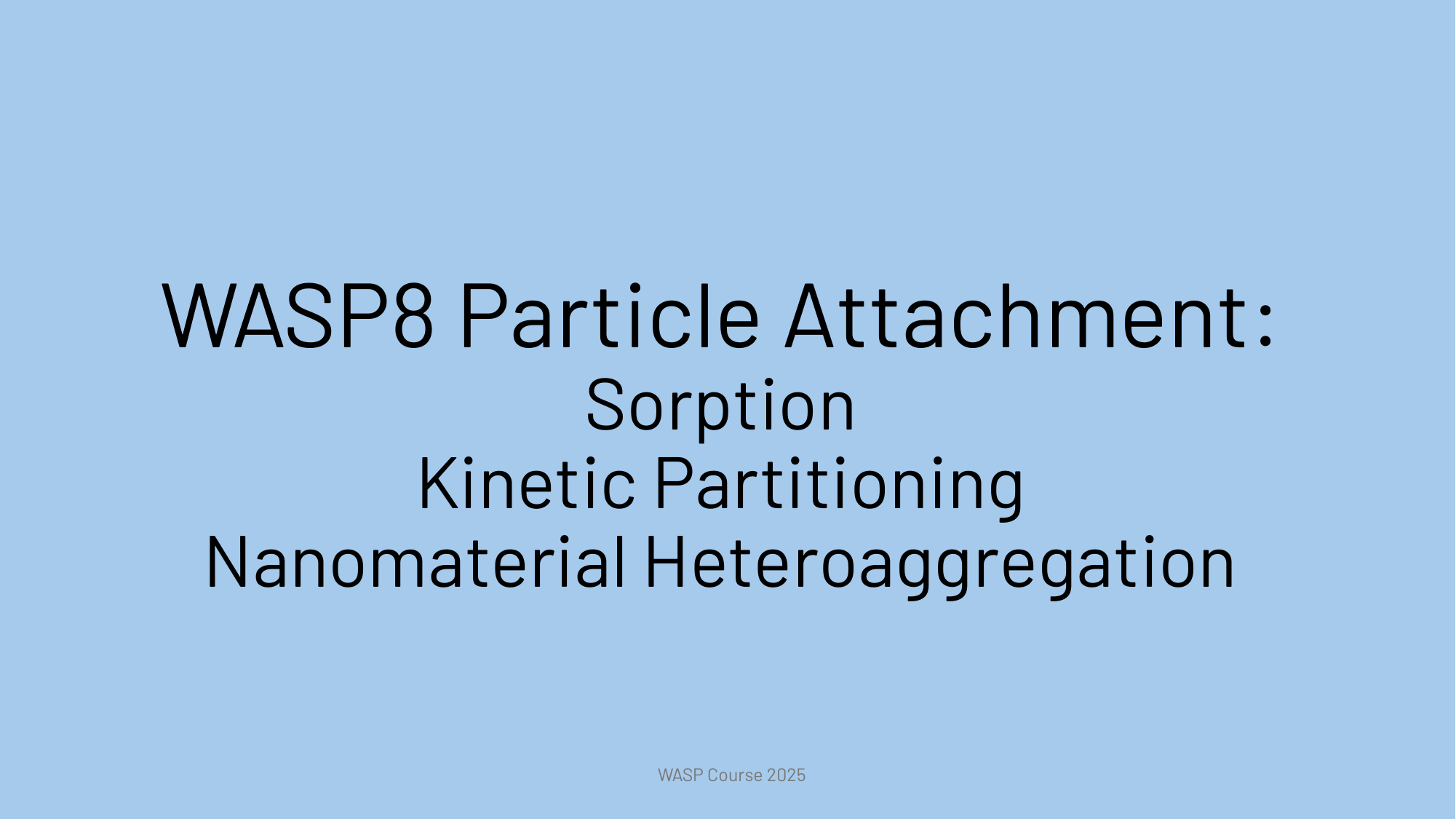

# WASP8 Particle Attachment: Sorption Kinetic Partitioning Nanomaterial Heteroaggregation
WASP Course 2025